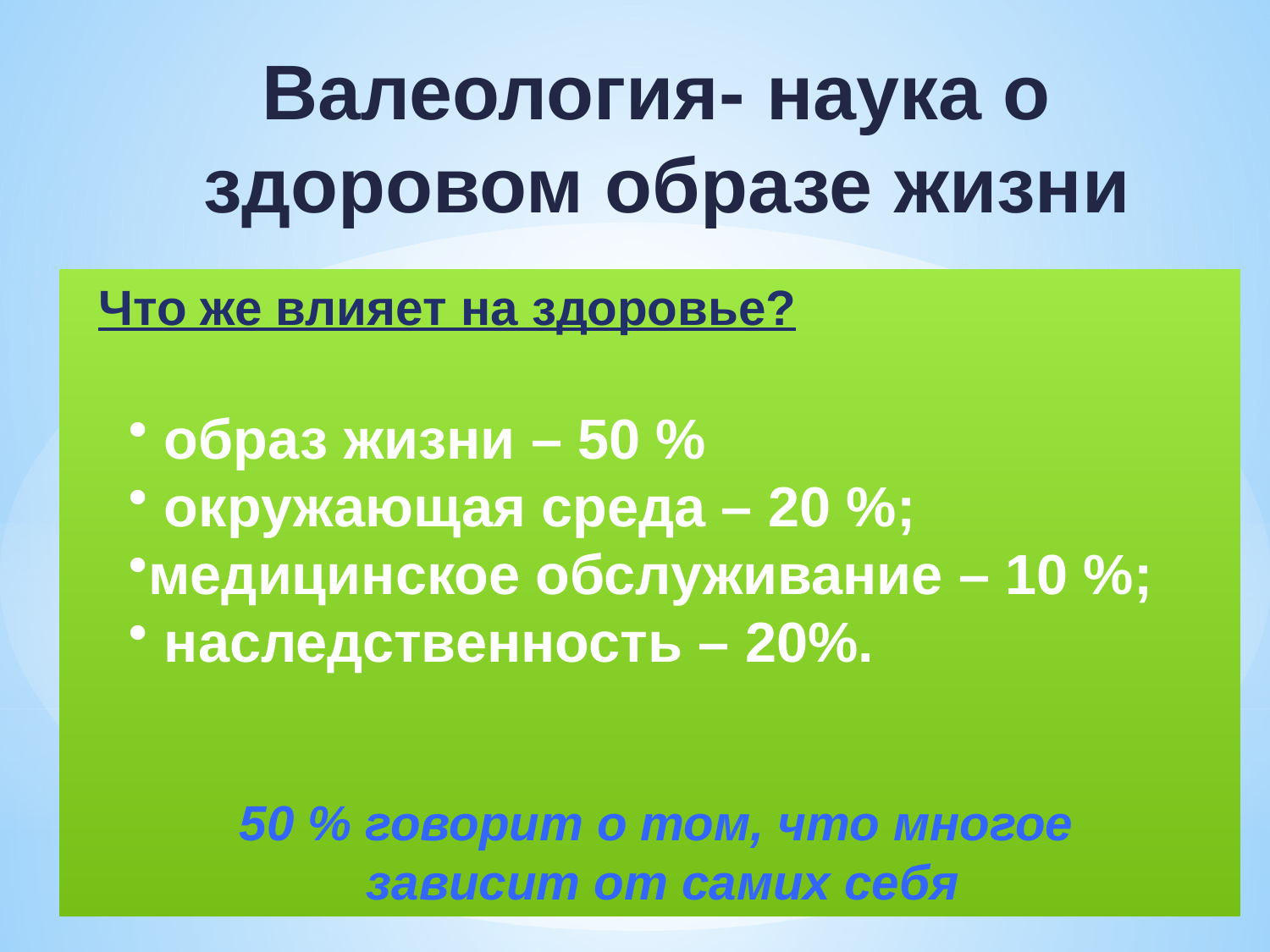

Валеология- наука о
здоровом образе жизни
Что же влияет на здоровье?

 образ жизни – 50 %
 окружающая среда – 20 %;
медицинское обслуживание – 10 %;
 наследственность – 20%.

50 % говорит о том, что многое
зависит от самих себя